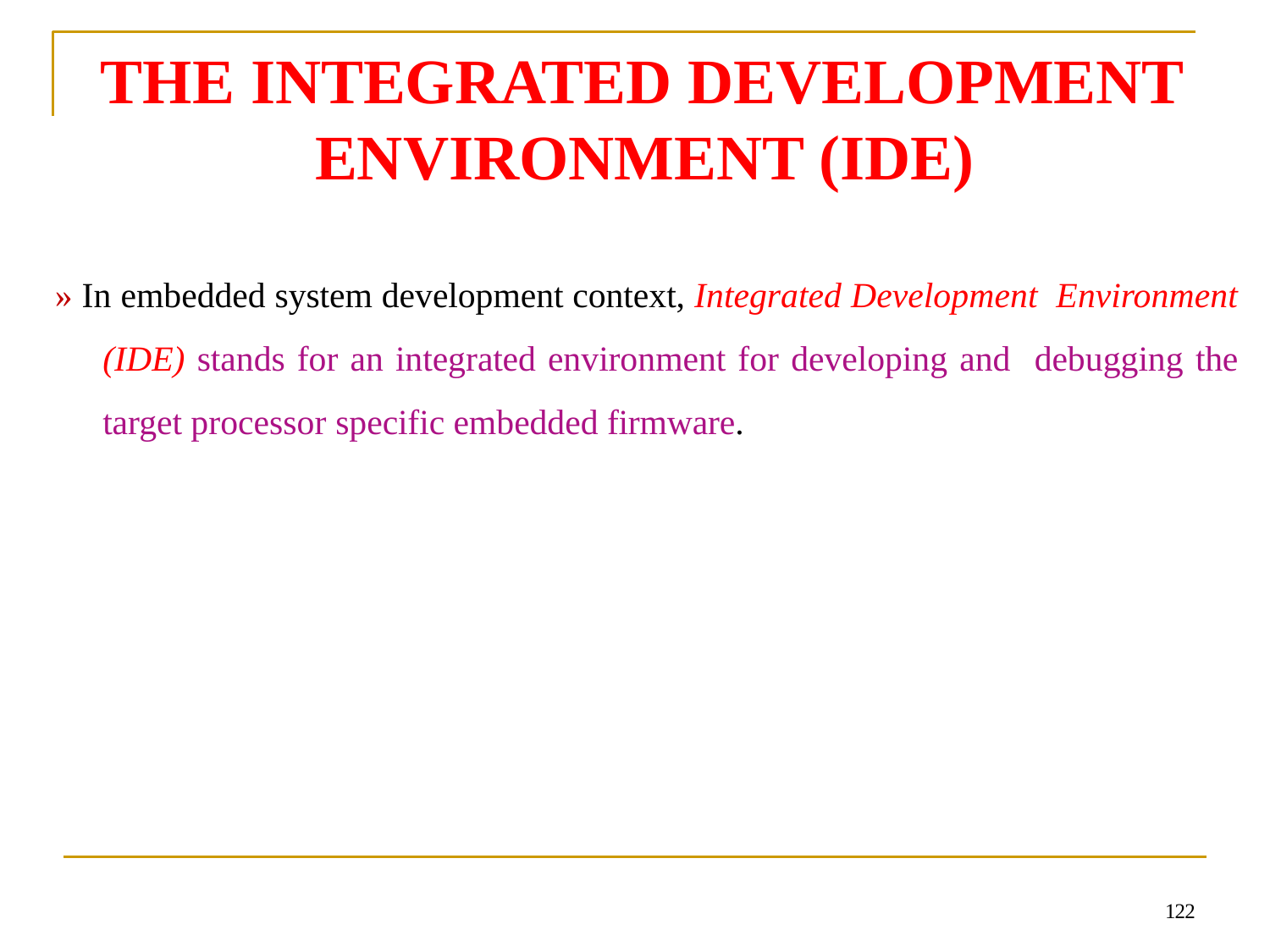

# THE INTEGRATED DEVELOPMENT  ENVIRONMENT (IDE)
» In embedded system development context, Integrated Development  Environment (IDE) stands for an integrated environment for developing and  debugging the target processor specific embedded firmware.

122